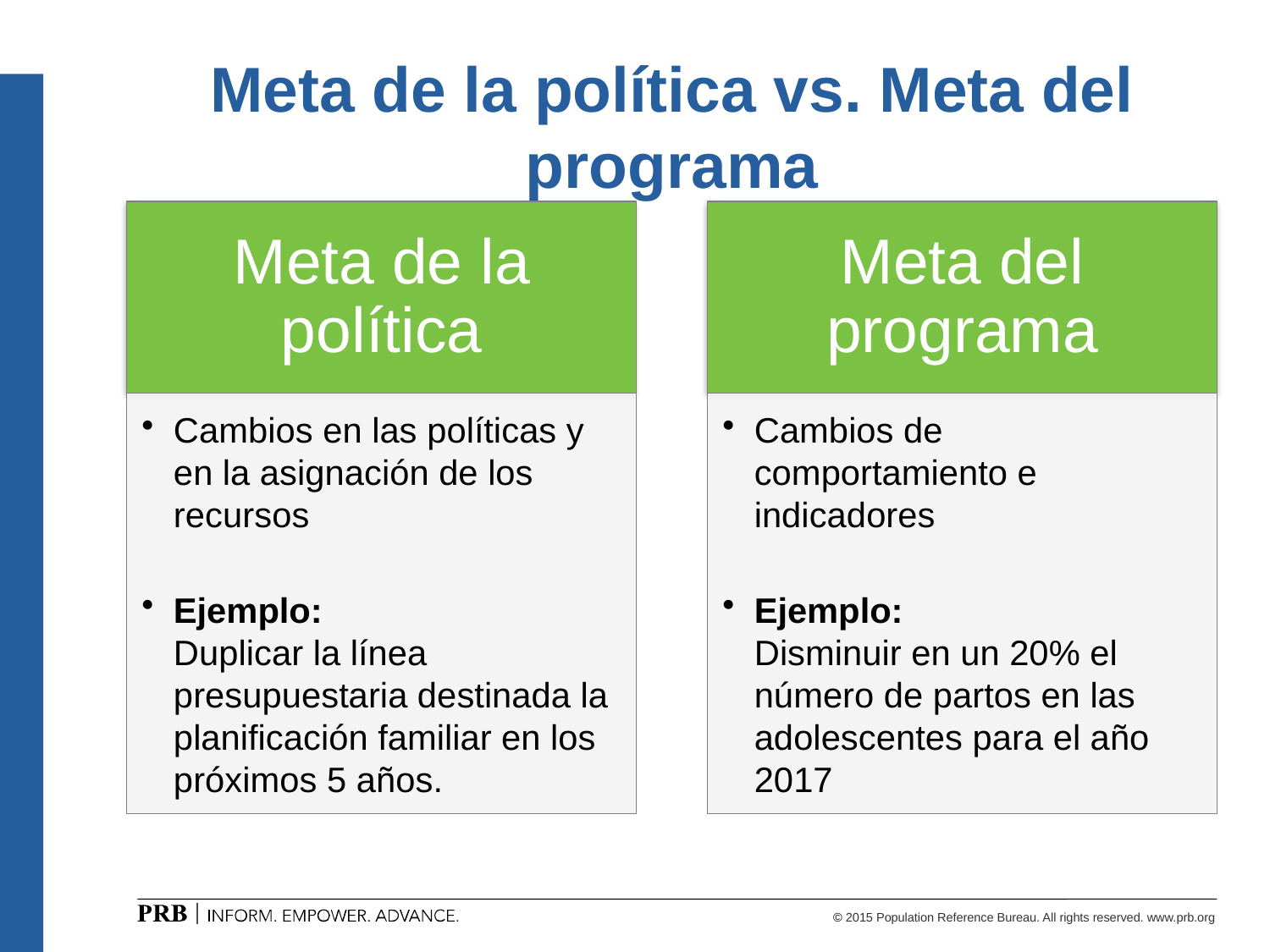

# Meta de la política vs. Meta del programa
Meta de la política
Cambios en las políticas y en la asignación de los recursos

Ejemplo:                      Duplicar la línea presupuestaria destinada la planificación familiar en los próximos 5 años.
Meta del programa
Cambios de comportamiento e indicadores

Ejemplo:                Disminuir en un 20% el número de partos en las adolescentes para el año 2017